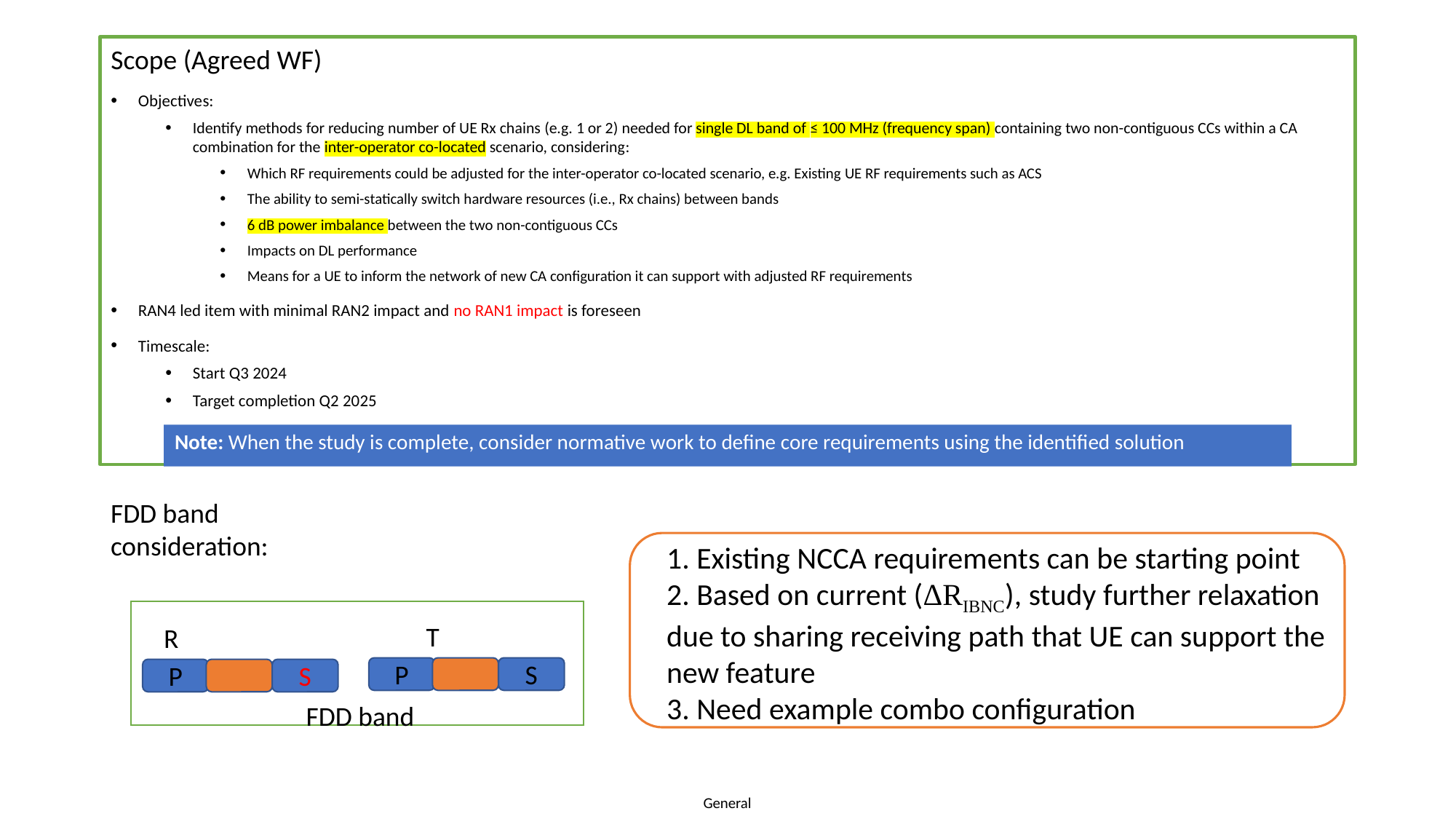

Scope (Agreed WF)
Objectives:
Identify methods for reducing number of UE Rx chains (e.g. 1 or 2) needed for single DL band of ≤ 100 MHz (frequency span) containing two non-contiguous CCs within a CA combination for the inter-operator co-located scenario, considering:
Which RF requirements could be adjusted for the inter-operator co-located scenario, e.g. Existing UE RF requirements such as ACS
The ability to semi-statically switch hardware resources (i.e., Rx chains) between bands
6 dB power imbalance between the two non-contiguous CCs
Impacts on DL performance
Means for a UE to inform the network of new CA configuration it can support with adjusted RF requirements
RAN4 led item with minimal RAN2 impact and no RAN1 impact is foreseen
Timescale:
Start Q3 2024
Target completion Q2 2025

Note: When the study is complete, consider normative work to define core requirements using the identified solution

FDD band consideration:

1. Existing NCCA requirements can be starting point
2. Based on current (ΔRIBNC), study further relaxation due to sharing receiving path that UE can support the new feature
3. Need example combo configuration

T
R
P

S
P

S
FDD band